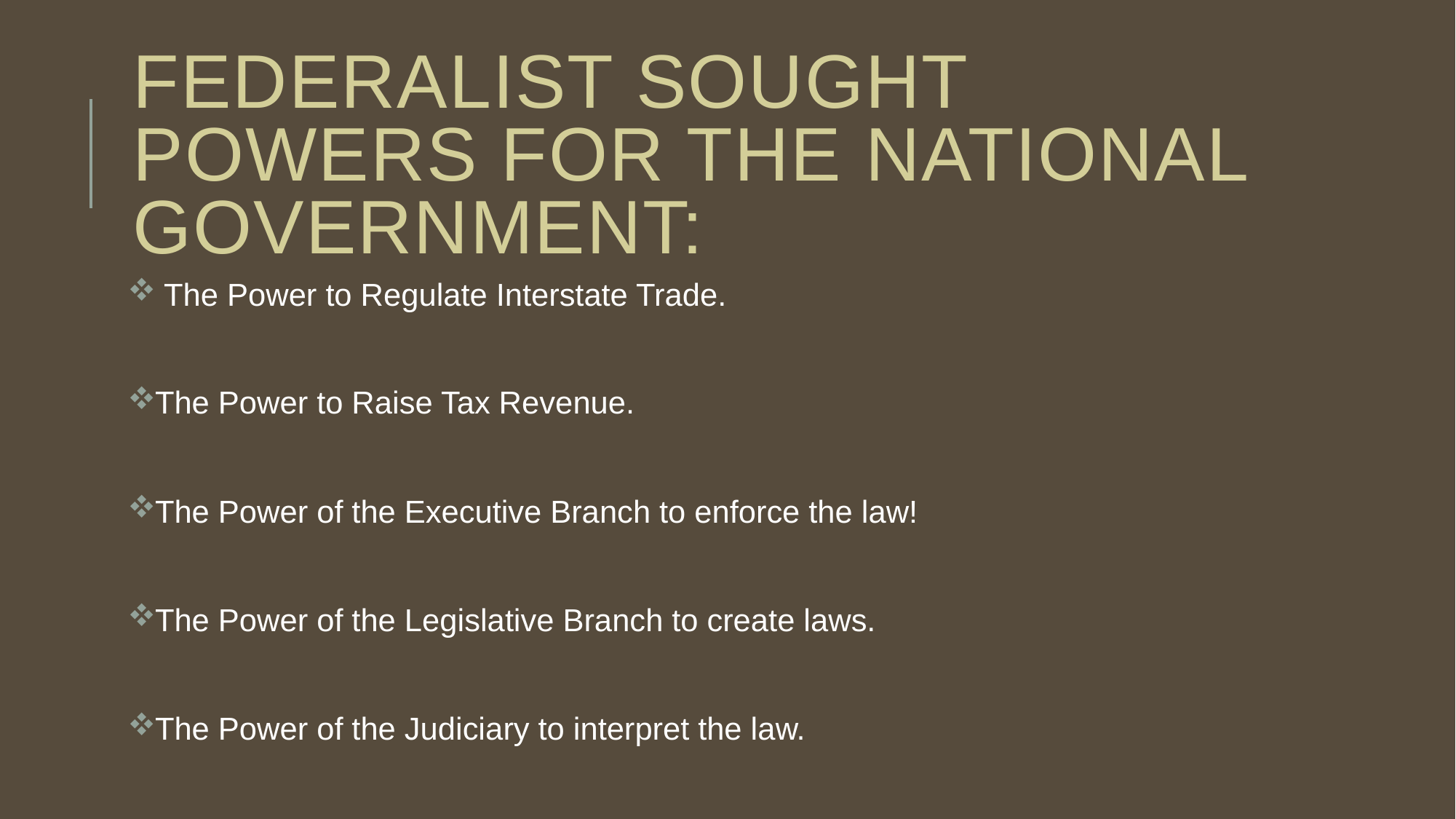

# Federalist sought powers for the National government:
 The Power to Regulate Interstate Trade.

The Power to Raise Tax Revenue.

The Power of the Executive Branch to enforce the law!

The Power of the Legislative Branch to create laws.

The Power of the Judiciary to interpret the law.